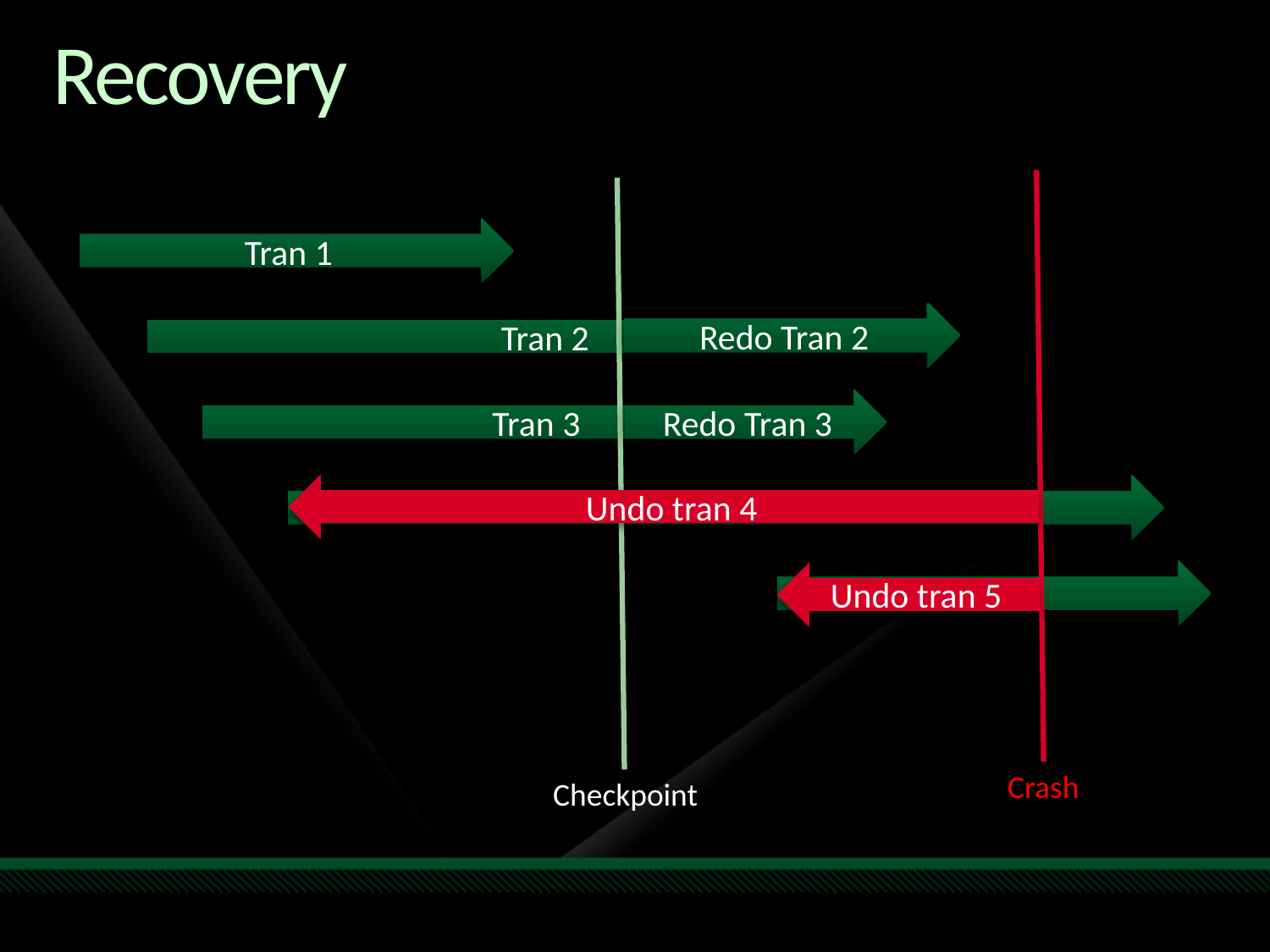

# Recovery
Crash
Checkpoint
Tran 1
Redo Tran 2
Tran 2
Redo Tran 3
Tran 3
Undo tran 4
Tran 4
Tran 5
Undo tran 5